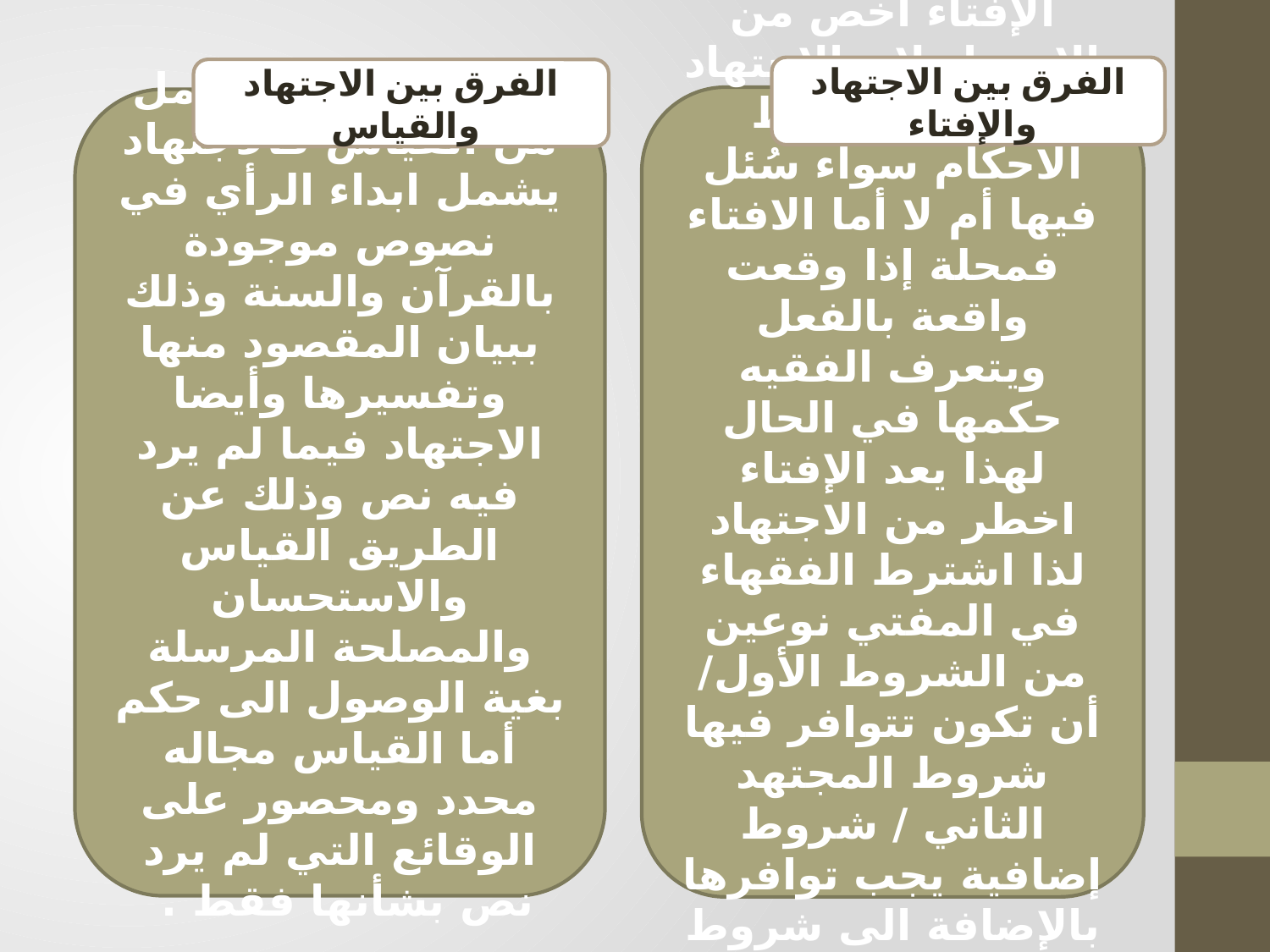

#
الفرق بين الاجتهاد والإفتاء
الفرق بين الاجتهاد والقياس
الإفتاء اخص من الاجتهاد لان الاجتهاد محله استنباط الاحكام سواء سُئل فيها أم لا أما الافتاء فمحلة إذا وقعت واقعة بالفعل ويتعرف الفقيه حكمها في الحال لهذا يعد الإفتاء اخطر من الاجتهاد لذا اشترط الفقهاء في المفتي نوعين من الشروط الأول/ أن تكون تتوافر فيها شروط المجتهد الثاني / شروط إضافية يجب توافرها بالإضافة الى شروط المجتهد .
الاجتهاد أعم واشمل من القياس فالاجتهاد يشمل ابداء الرأي في نصوص موجودة بالقرآن والسنة وذلك ببيان المقصود منها وتفسيرها وأيضا الاجتهاد فيما لم يرد فيه نص وذلك عن الطريق القياس والاستحسان والمصلحة المرسلة بغية الوصول الى حكم
أما القياس مجاله محدد ومحصور على الوقائع التي لم يرد نص بشأنها فقط .